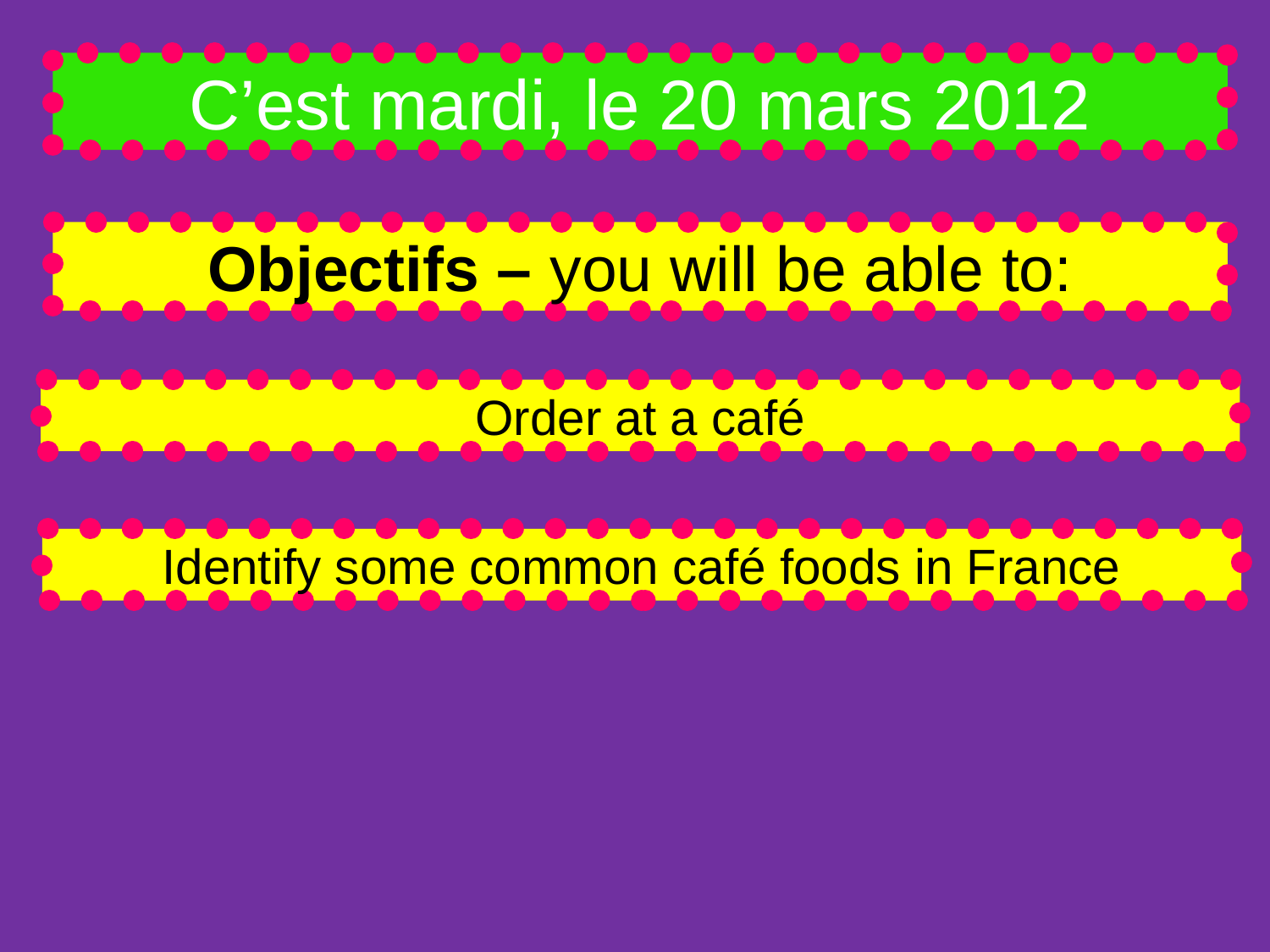

C’est mardi, le 20 mars 2012
Objectifs – you will be able to:
Order at a café
Identify some common café foods in France